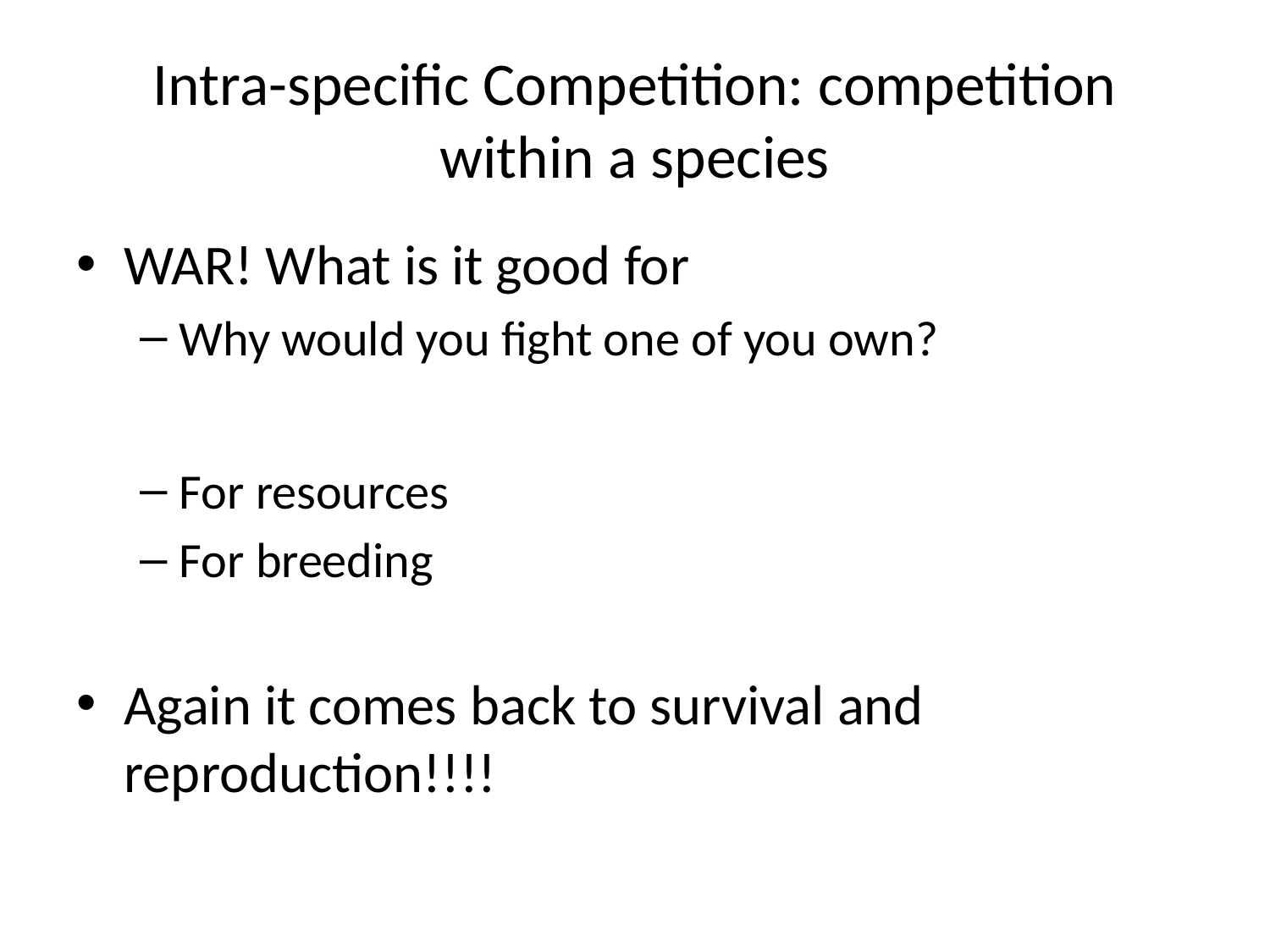

# Intra-specific Competition: competition within a species
WAR! What is it good for
Why would you fight one of you own?

For resources
For breeding

Again it comes back to survival and reproduction!!!!